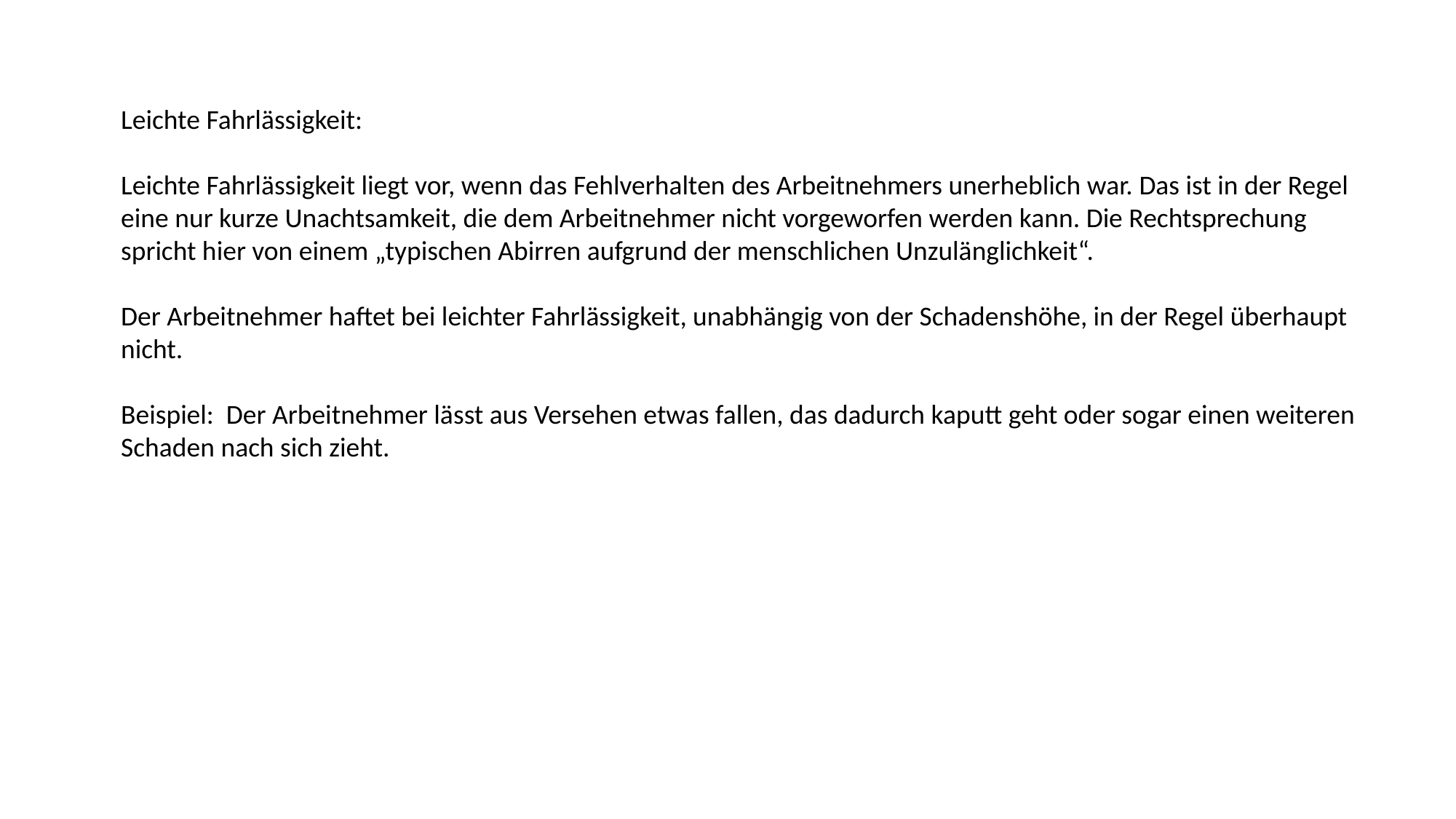

Leichte Fahrlässigkeit:

Leichte Fahrlässigkeit liegt vor, wenn das Fehlverhalten des Arbeitnehmers unerheblich war. Das ist in der Regel eine nur kurze Unachtsamkeit, die dem Arbeitnehmer nicht vorgeworfen werden kann. Die Rechtsprechung spricht hier von einem „typischen Abirren aufgrund der menschlichen Unzulänglichkeit“.

Der Arbeitnehmer haftet bei leichter Fahrlässigkeit, unabhängig von der Schadenshöhe, in der Regel überhaupt nicht.

Beispiel:  Der Arbeitnehmer lässt aus Versehen etwas fallen, das dadurch kaputt geht oder sogar einen weiteren Schaden nach sich zieht.